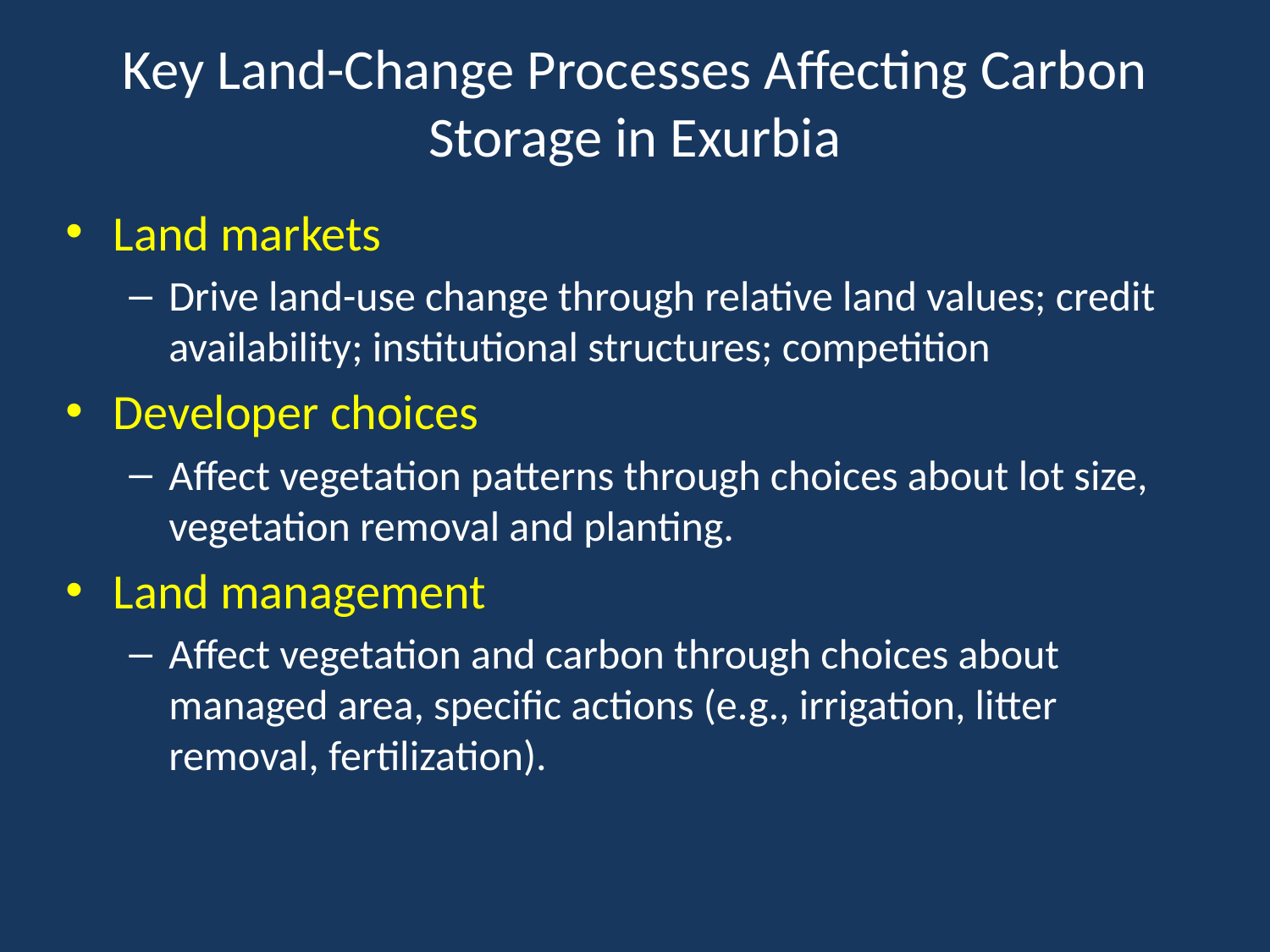

# Key Land-Change Processes Affecting Carbon Storage in Exurbia
Land markets
Drive land-use change through relative land values; credit availability; institutional structures; competition
Developer choices
Affect vegetation patterns through choices about lot size, vegetation removal and planting.
Land management
Affect vegetation and carbon through choices about managed area, specific actions (e.g., irrigation, litter removal, fertilization).